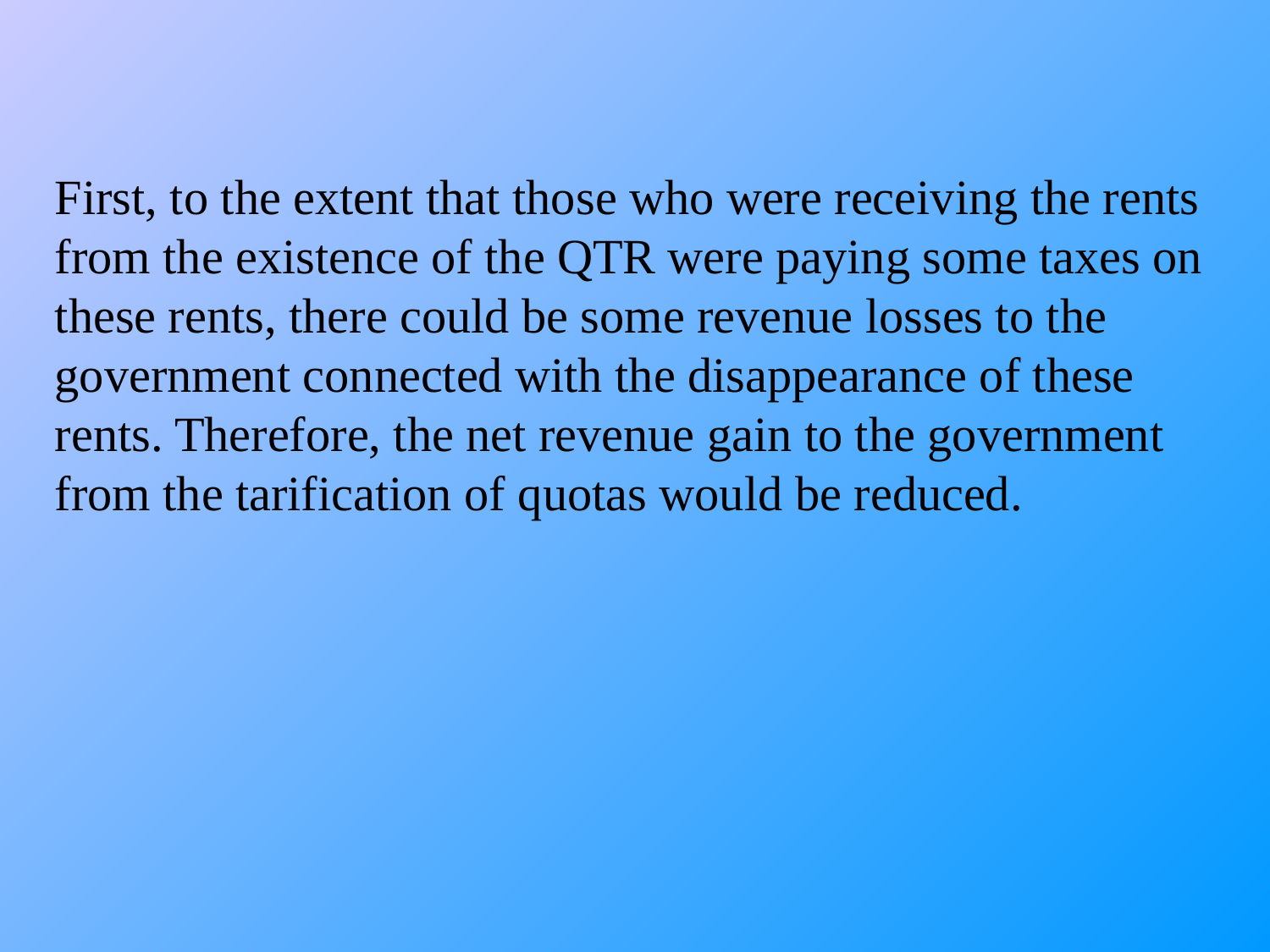

First, to the extent that those who were receiving the rents from the existence of the QTR were paying some taxes on these rents, there could be some revenue losses to the government connected with the disappearance of these rents. Therefore, the net revenue gain to the government from the tarification of quotas would be reduced.